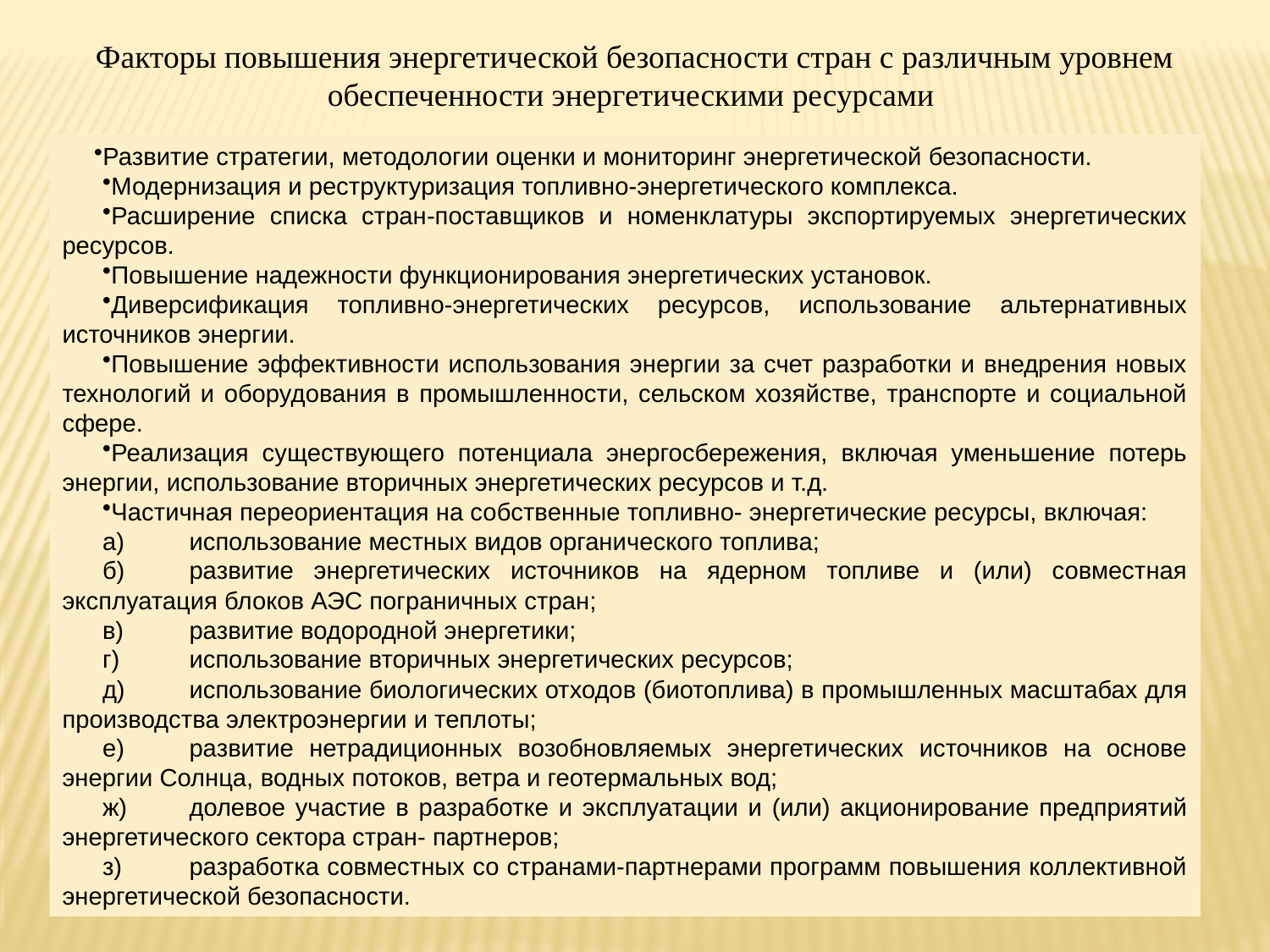

Факторы повышения энергетической безопасности стран с различным уровнем обеспеченности энергетическими ресурсами
Развитие стратегии, методологии оценки и мониторинг энергетической безопасности.
Модернизация и реструктуризация топливно-энергетического комплекса.
Расширение списка стран-поставщиков и номенклатуры экспортируемых энергетических ресурсов.
Повышение надежности функционирования энергетических установок.
Диверсификация топливно-энергетических ресурсов, использование альтернативных источников энергии.
Повышение эффективности использования энергии за счет разработки и внедрения новых технологий и оборудования в промышленности, сельском хозяйстве, транспорте и социальной сфере.
Реализация существующего потенциала энергосбережения, включая уменьшение потерь энергии, использование вторичных энергетических ресурсов и т.д.
Частичная переориентация на собственные топливно- энергетические ресурсы, включая:
а)	использование местных видов органического топлива;
б)	развитие энергетических источников на ядерном топливе и (или) совместная эксплуатация блоков АЭС пограничных стран;
в)	развитие водородной энергетики;
г)	использование вторичных энергетических ресурсов;
д)	использование биологических отходов (биотоплива) в промышленных масштабах для производства электроэнергии и теплоты;
е)	развитие нетрадиционных возобновляемых энергетических источников на основе энергии Солнца, водных потоков, ветра и геотермальных вод;
ж)	долевое участие в разработке и эксплуатации и (или) акционирование предприятий энергетического сектора стран- партнеров;
з)	разработка совместных со странами-партнерами программ повышения коллективной энергетической безопасности.